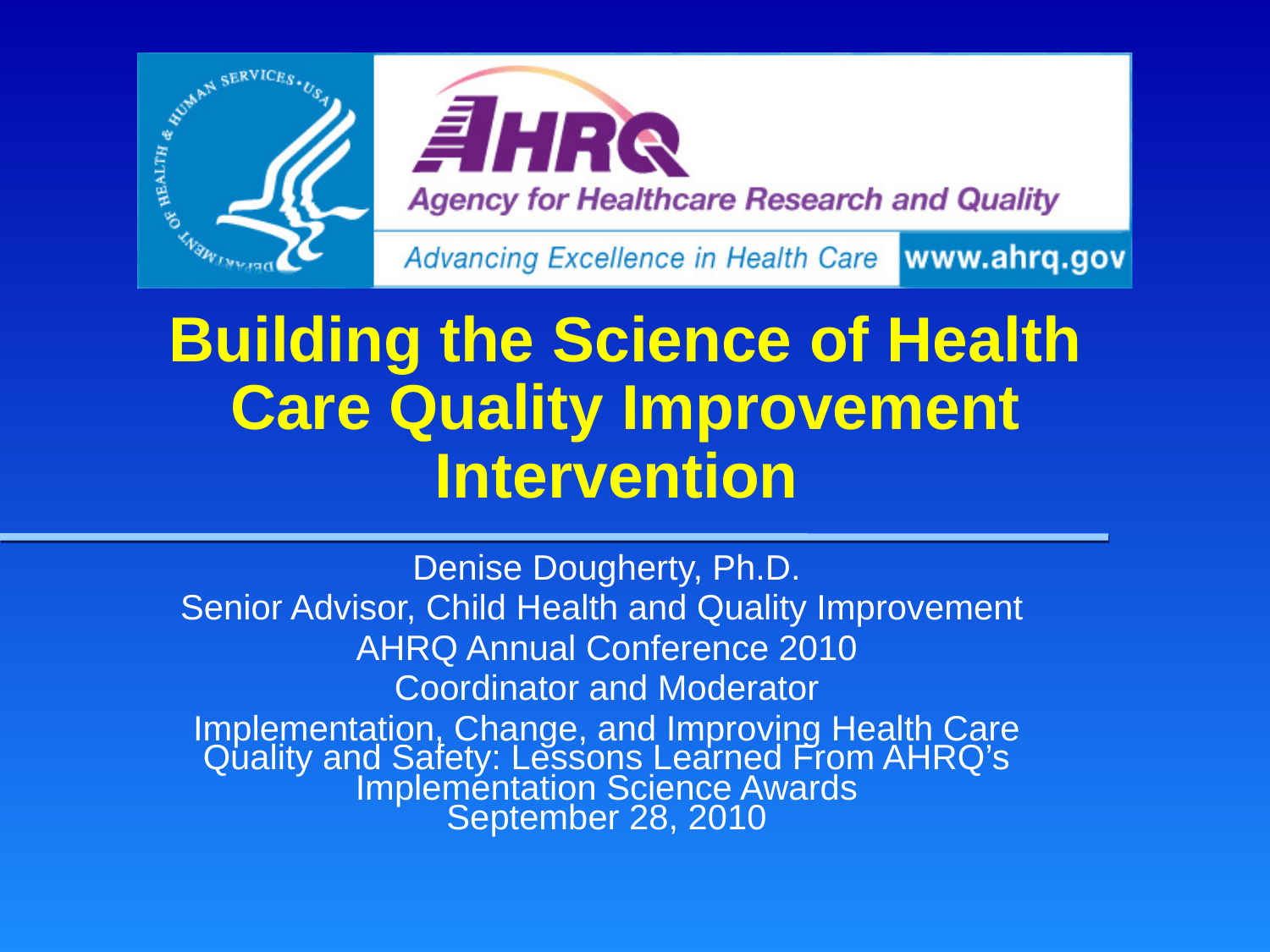

# Building the Science of Health Care Quality Improvement Intervention
Denise Dougherty, Ph.D.
Senior Advisor, Child Health and Quality Improvement
AHRQ Annual Conference 2010
Coordinator and Moderator
Implementation, Change, and Improving Health Care Quality and Safety: Lessons Learned From AHRQ’s Implementation Science Awards
September 28, 2010